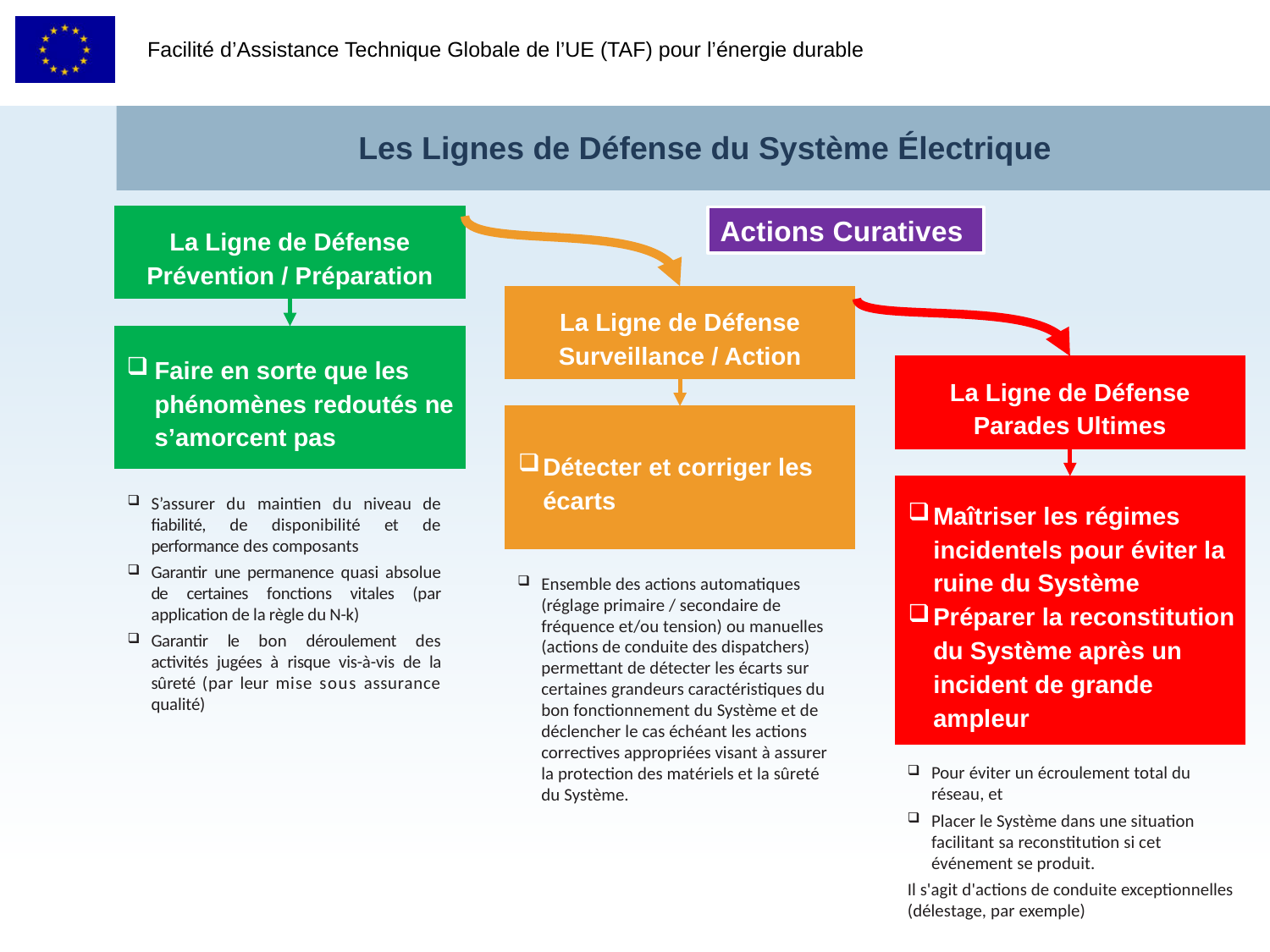

Les Lignes de Défense du Système Électrique
La Ligne de Défense
Prévention / Préparation
Actions Curatives
La Ligne de Défense
Surveillance / Action
Faire en sorte que les phénomènes redoutés ne s’amorcent pas
La Ligne de Défense
Parades Ultimes
Détecter et corriger les écarts
Maîtriser les régimes incidentels pour éviter la ruine du Système
Préparer la reconstitution du Système après un incident de grande ampleur
S’assurer du maintien du niveau de fiabilité, de disponibilité et de performance des composants
Garantir une permanence quasi absolue de certaines fonctions vitales (par application de la règle du N-k)
Garantir le bon déroulement des activités jugées à risque vis-à-vis de la sûreté (par leur mise sous assurance qualité)
Ensemble des actions automatiques (réglage primaire / secondaire de fréquence et/ou tension) ou manuelles (actions de conduite des dispatchers) permettant de détecter les écarts sur certaines grandeurs caractéristiques du bon fonctionnement du Système et de déclencher le cas échéant les actions correctives appropriées visant à assurer la protection des matériels et la sûreté du Système.
Pour éviter un écroulement total du réseau, et
Placer le Système dans une situation facilitant sa reconstitution si cet événement se produit.
Il s'agit d'actions de conduite exceptionnelles (délestage, par exemple)